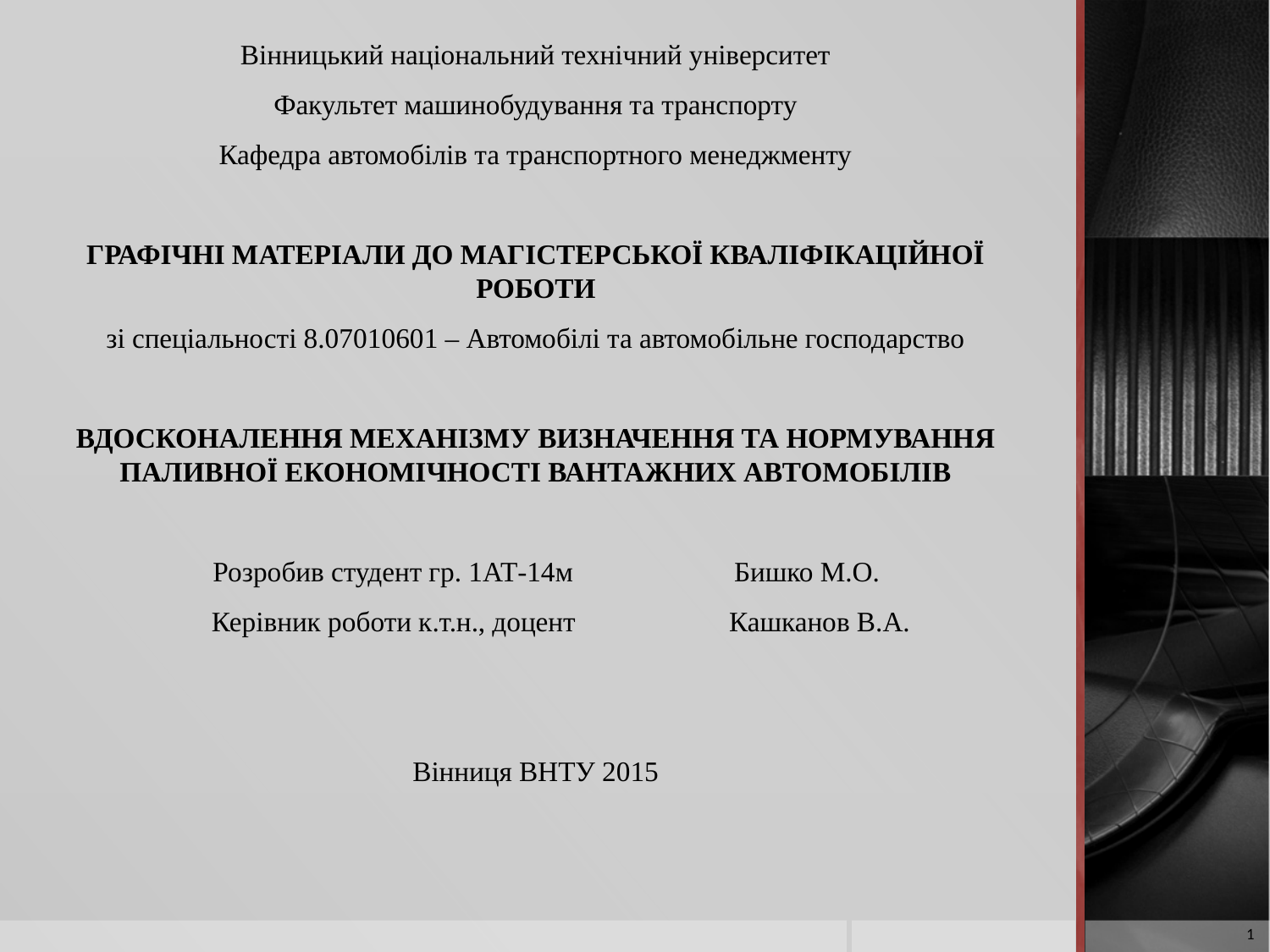

Вінницький національний технічний університет
Факультет машинобудування та транспорту
Кафедра автомобілів та транспортного менеджменту

ГРАФІЧНІ МАТЕРІАЛИ ДО МАГІСТЕРСЬКОЇ КВАЛІФІКАЦІЙНОЇ РОБОТИ
зі спеціальності 8.07010601 – Автомобілі та автомобільне господарство

ВДОСКОНАЛЕННЯ МЕХАНІЗМУ ВИЗНАЧЕННЯ ТА НОРМУВАННЯ ПАЛИВНОЇ ЕКОНОМІЧНОСТІ ВАНТАЖНИХ АВТОМОБІЛІВ

   Розробив студент гр. 1АТ-14м                       Бишко М.О.
                     Керівник роботи к.т.н., доцент                      Кашканов В.А.

Вінниця ВНТУ 2015

1